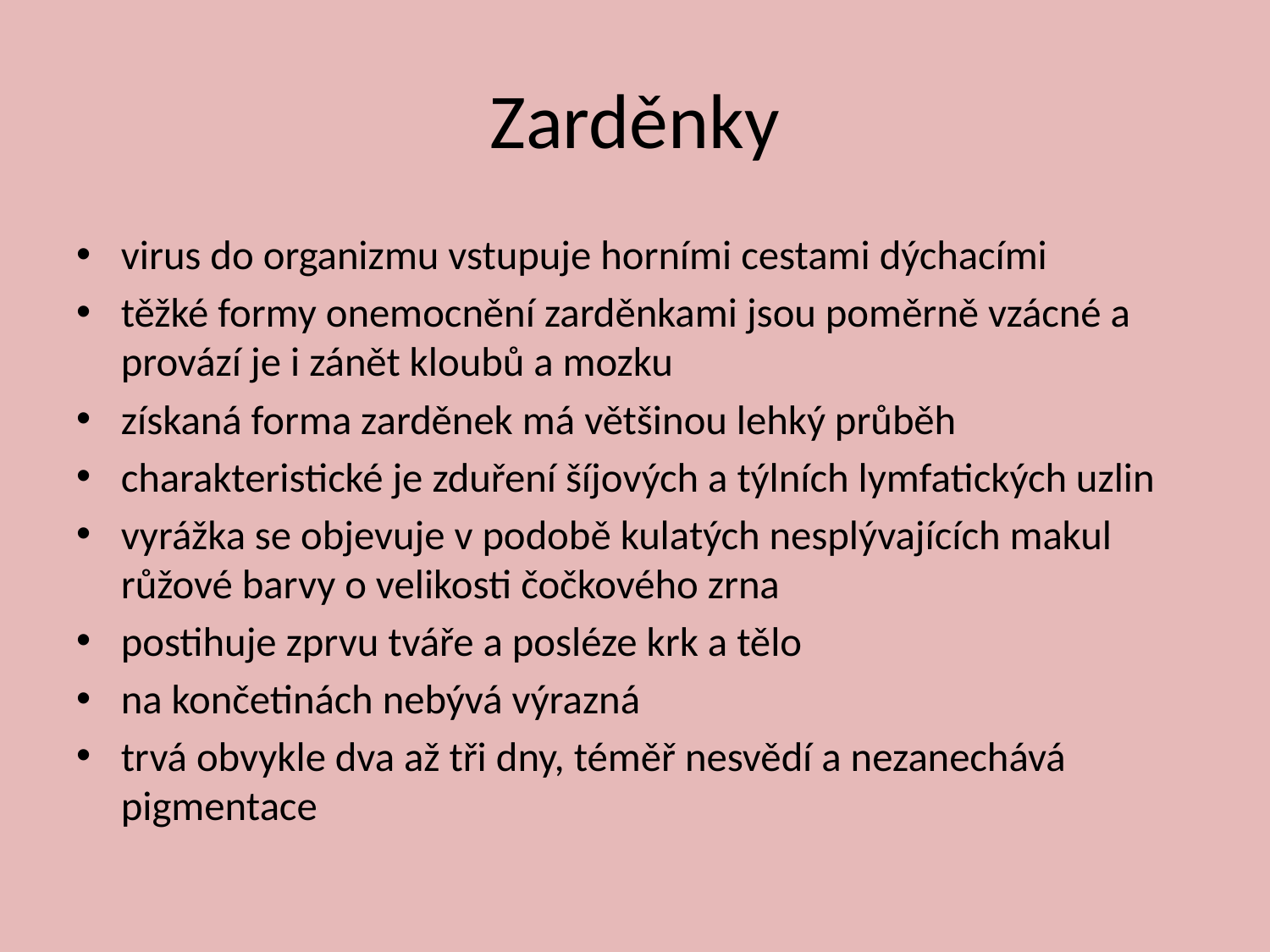

# Zarděnky
virus do organizmu vstupuje horními cestami dýchacími
těžké formy onemocnění zarděnkami jsou poměrně vzácné a provází je i zánět kloubů a mozku
získaná forma zarděnek má většinou lehký průběh
charakteristické je zduření šíjových a týlních lymfatických uzlin
vyrážka se objevuje v podobě kulatých nesplývajících makul růžové barvy o velikosti čočkového zrna
postihuje zprvu tváře a posléze krk a tělo
na končetinách nebývá výrazná
trvá obvykle dva až tři dny, téměř nesvědí a nezanechává pigmentace